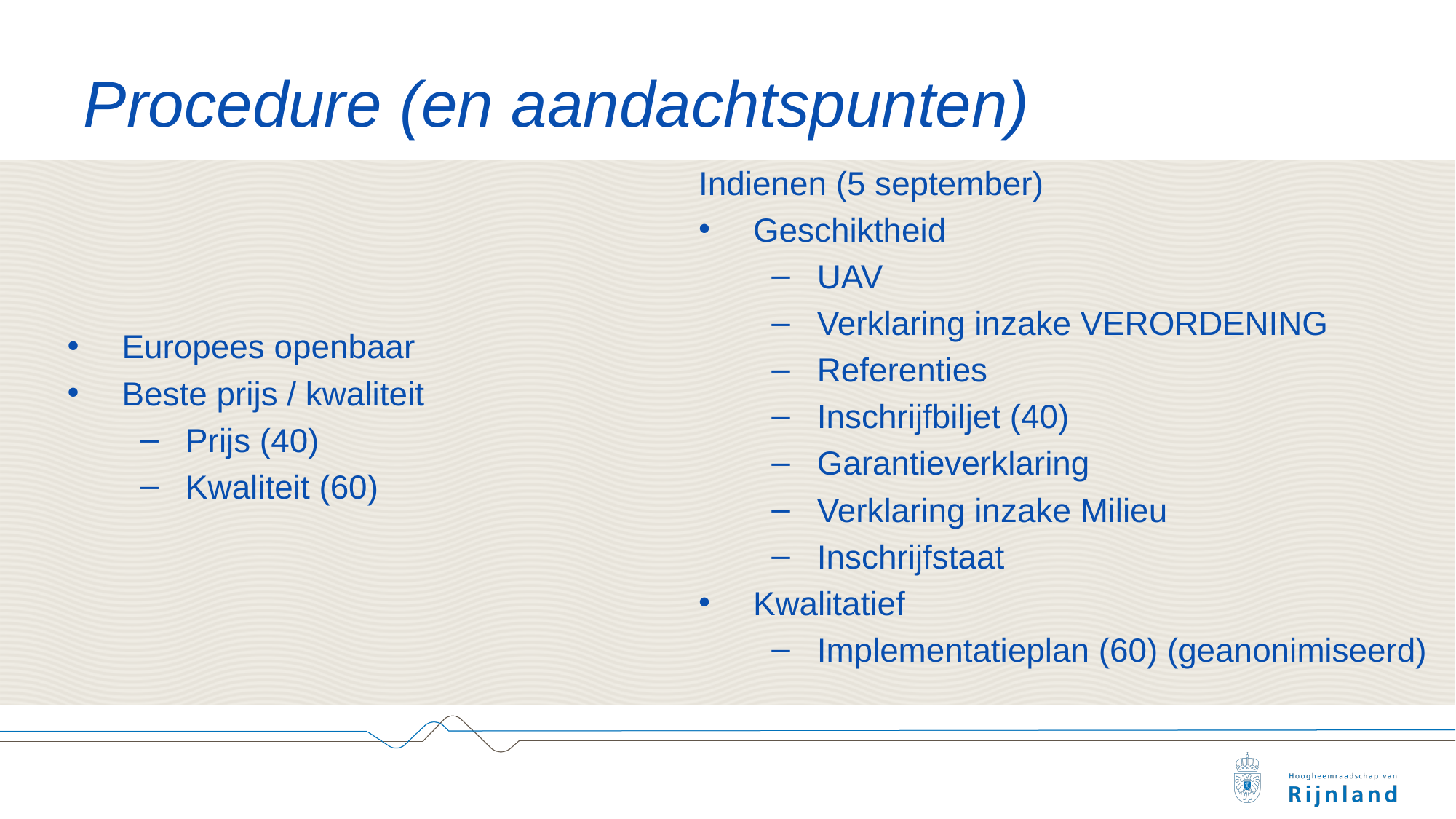

# Procedure (en aandachtspunten)
Indienen (5 september)
Geschiktheid
UAV
Verklaring inzake VERORDENING
Referenties
Inschrijfbiljet (40)
Garantieverklaring
Verklaring inzake Milieu
Inschrijfstaat
Kwalitatief
Implementatieplan (60) (geanonimiseerd)

Europees openbaar
Beste prijs / kwaliteit
Prijs (40)
Kwaliteit (60)